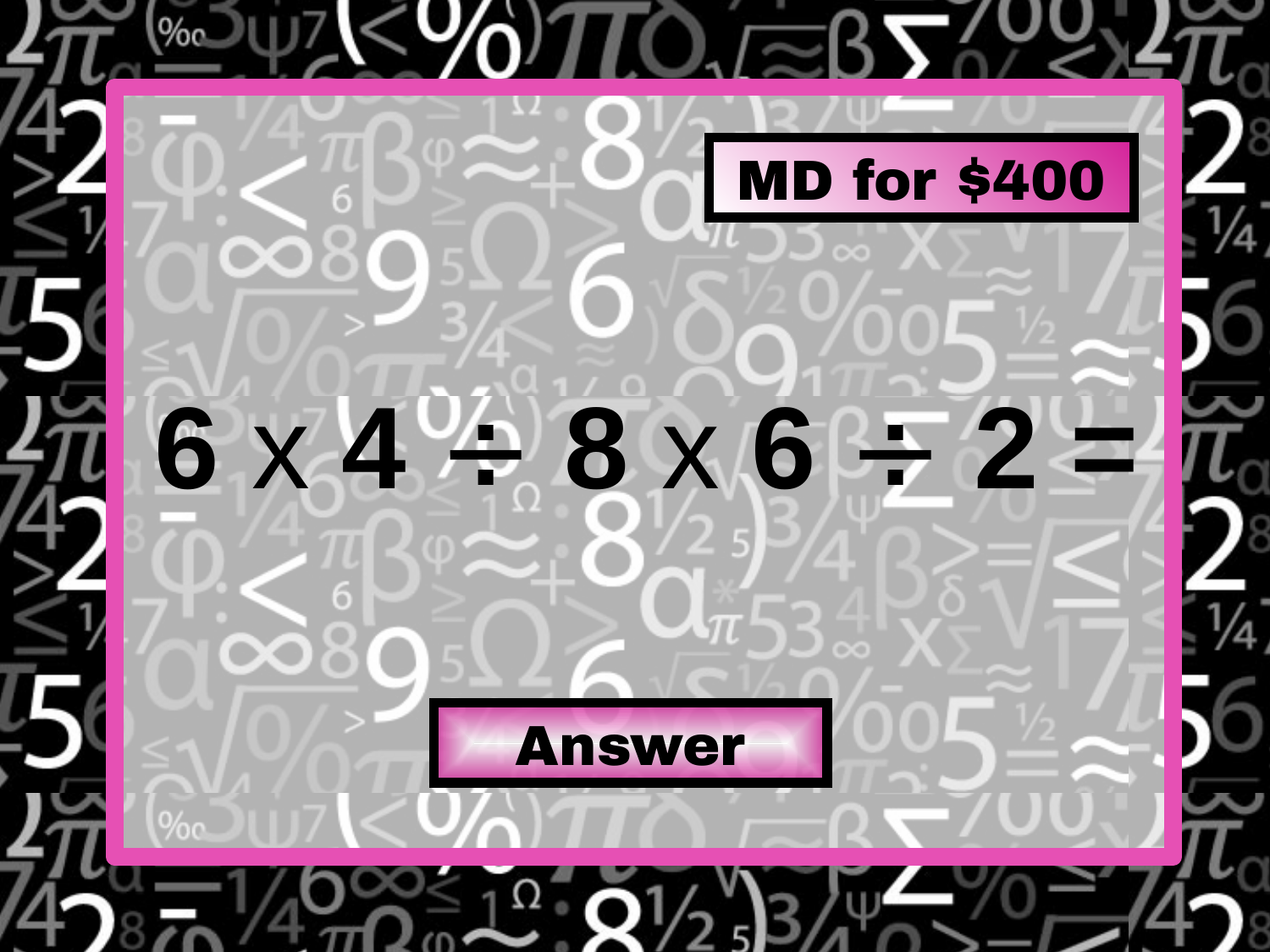

MD for $400
6 x 4 ÷ 8 x 6 ÷ 2 =
Answer